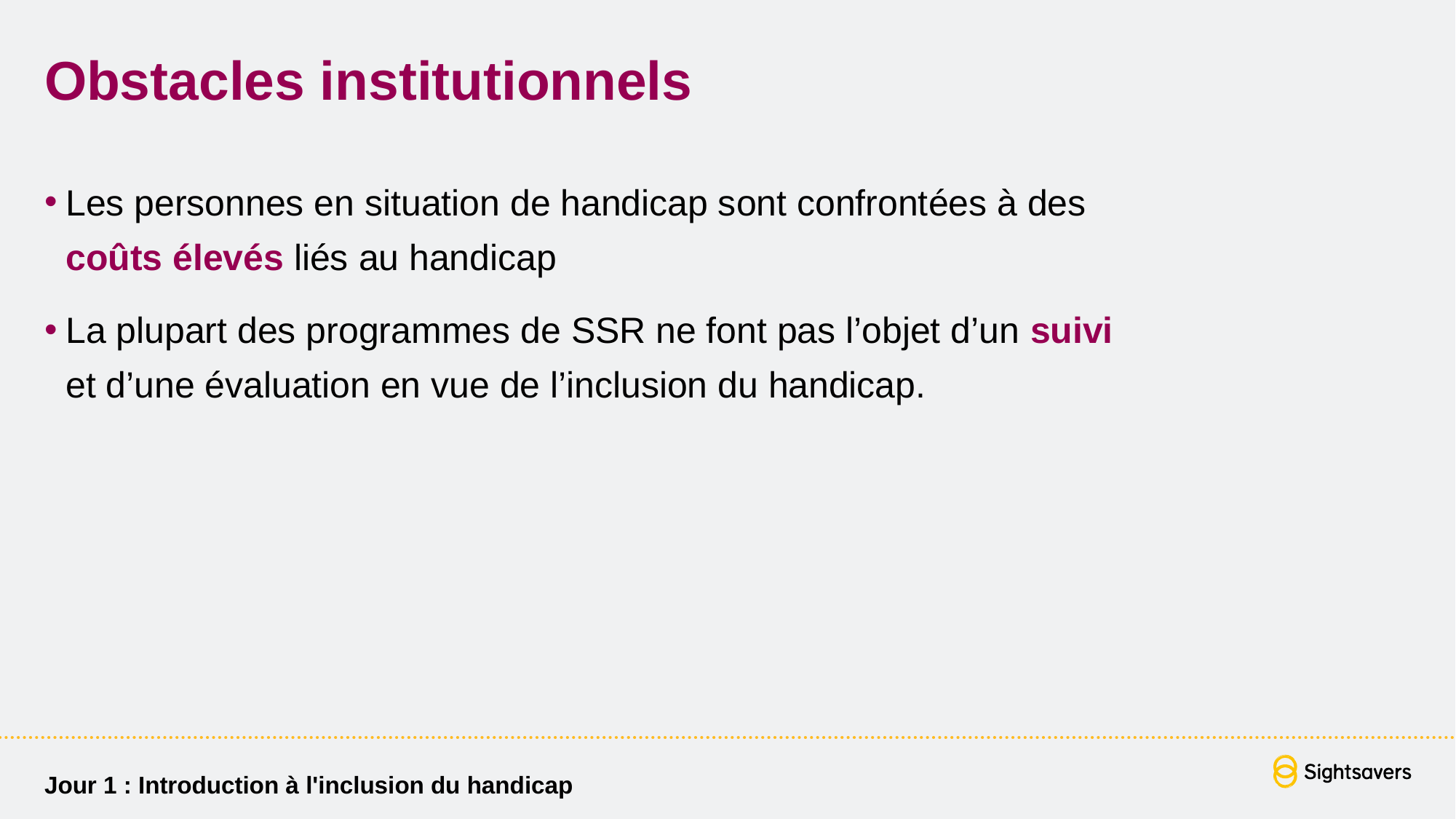

# Obstacles institutionnels
Les personnes en situation de handicap sont confrontées à des coûts élevés liés au handicap
La plupart des programmes de SSR ne font pas l’objet d’un suivi
et d’une évaluation en vue de l’inclusion du handicap.

Jour 1 : Introduction à l'inclusion du handicap